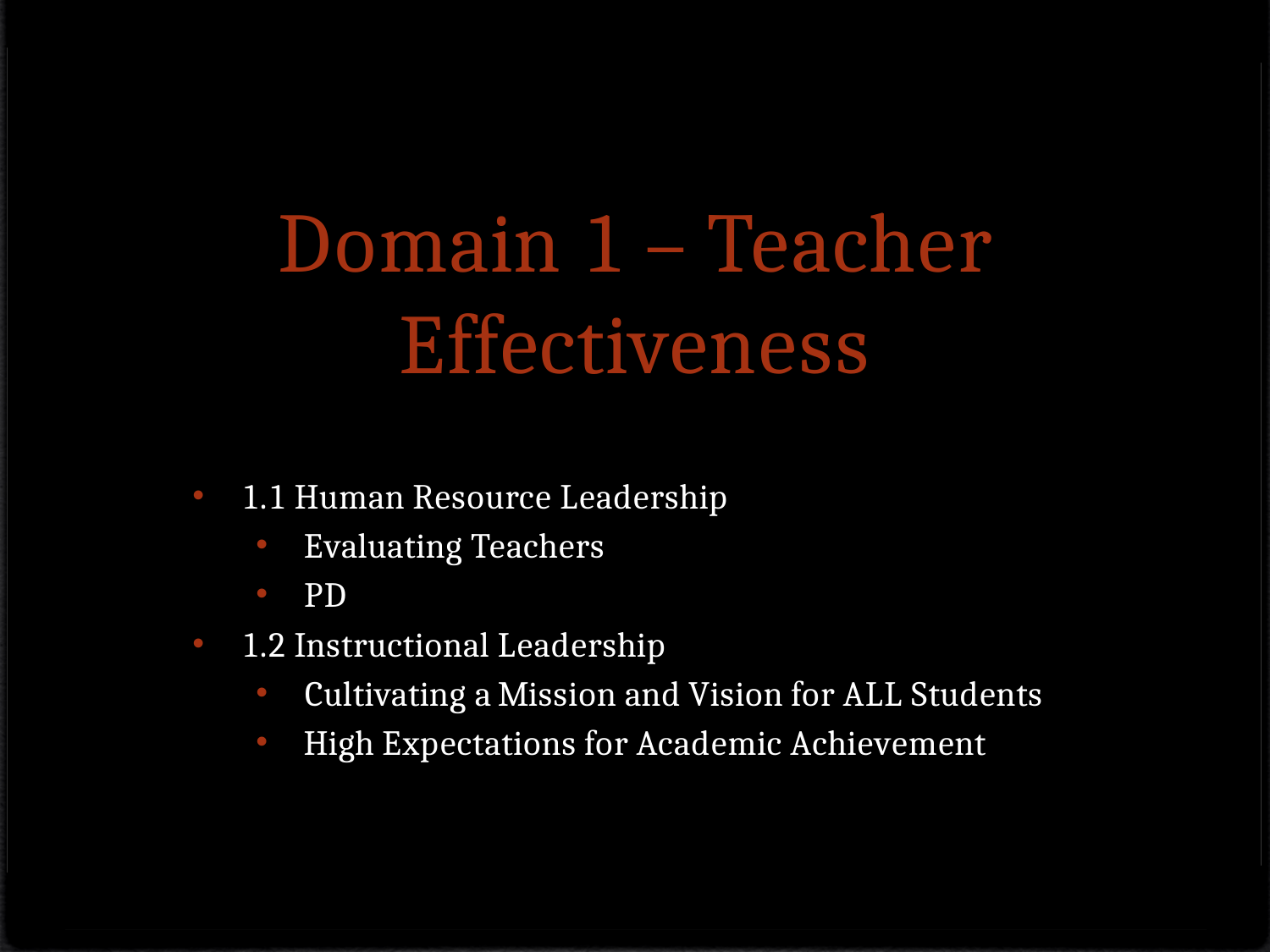

# Domain 1 – Teacher Effectiveness
1.1 Human Resource Leadership
Evaluating Teachers
PD
1.2 Instructional Leadership
Cultivating a Mission and Vision for ALL Students
High Expectations for Academic Achievement